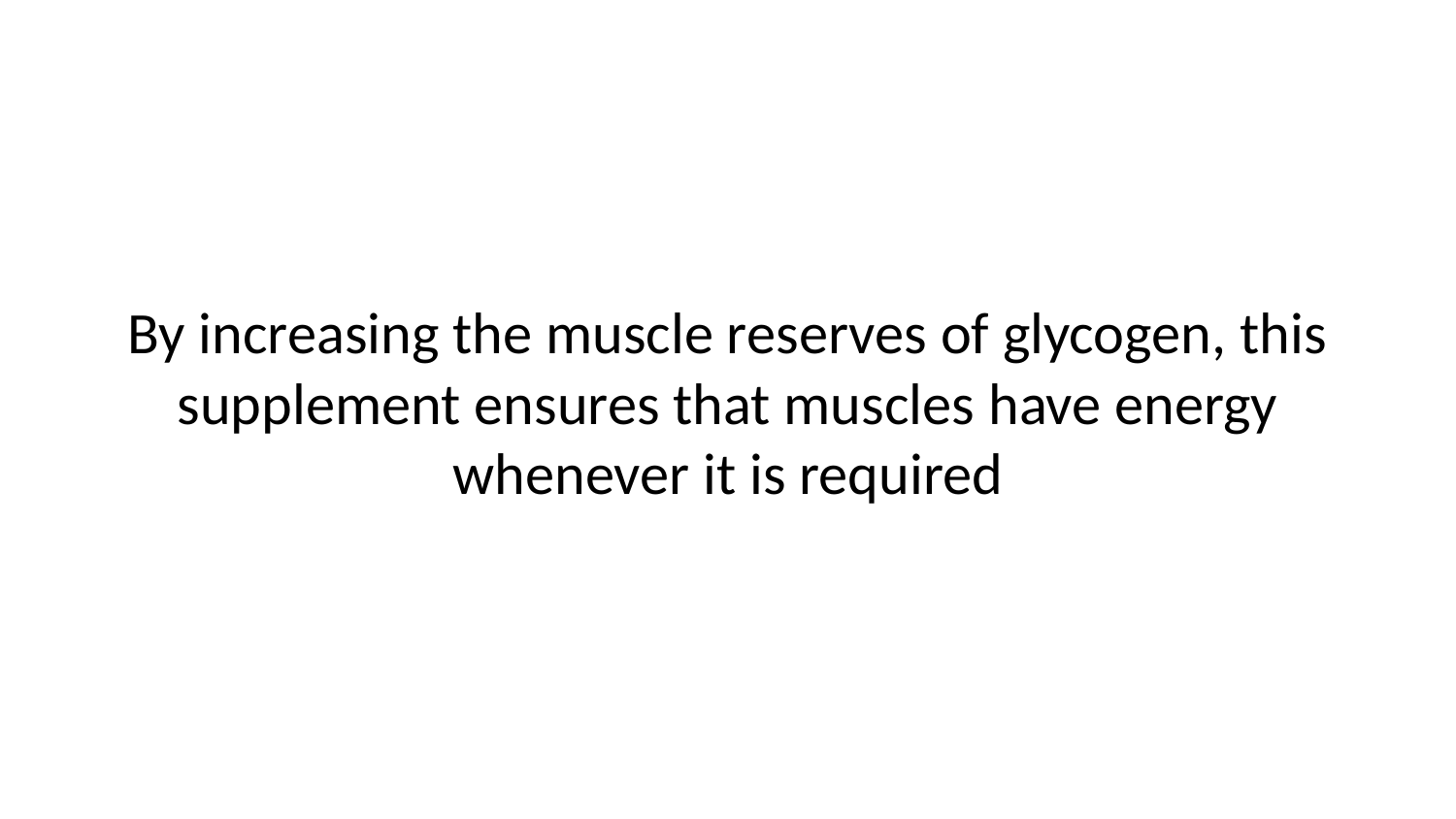

By increasing the muscle reserves of glycogen, this supplement ensures that muscles have energy whenever it is required